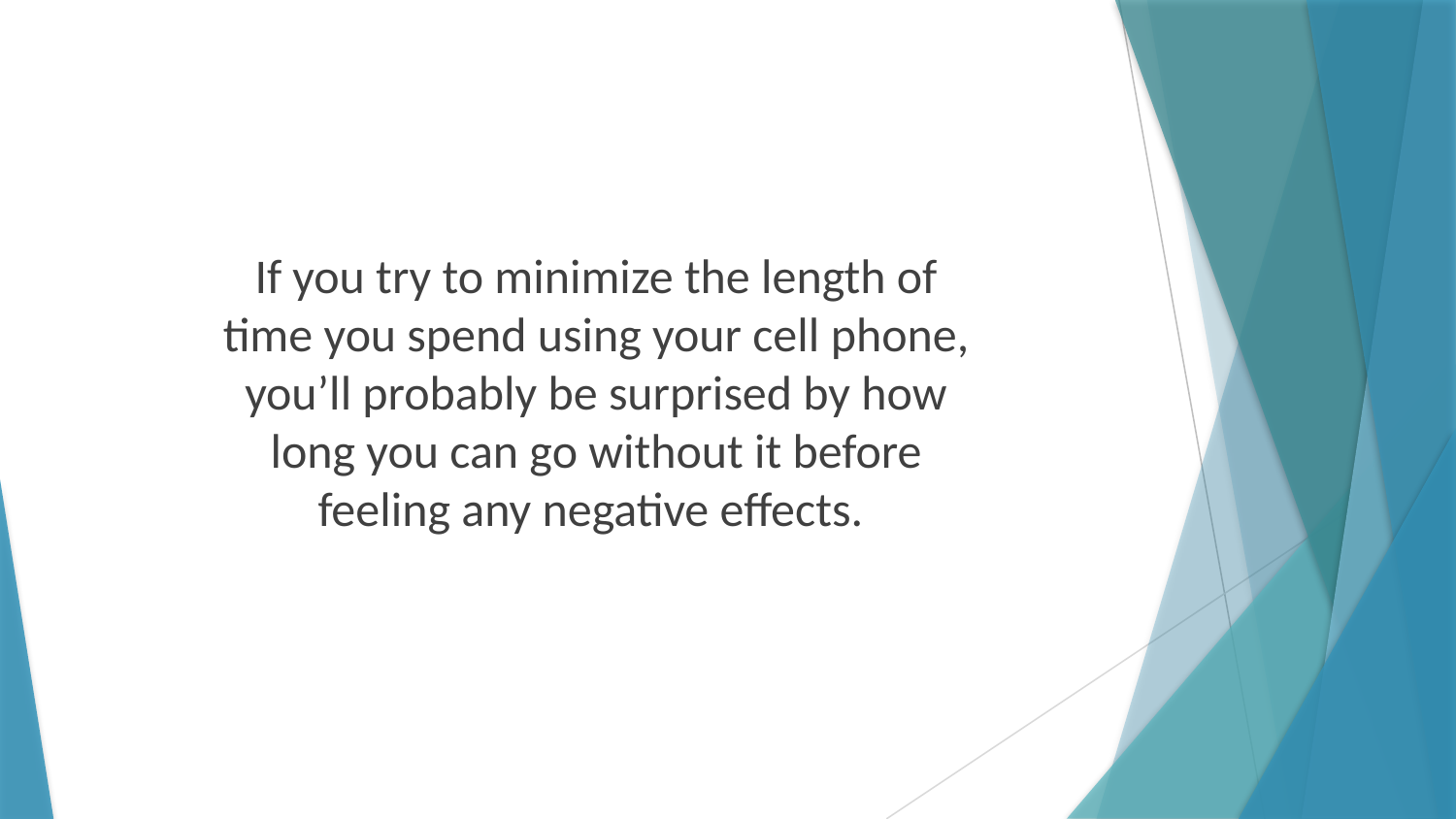

If you try to minimize the length of time you spend using your cell phone, you’ll probably be surprised by how long you can go without it before feeling any negative effects.